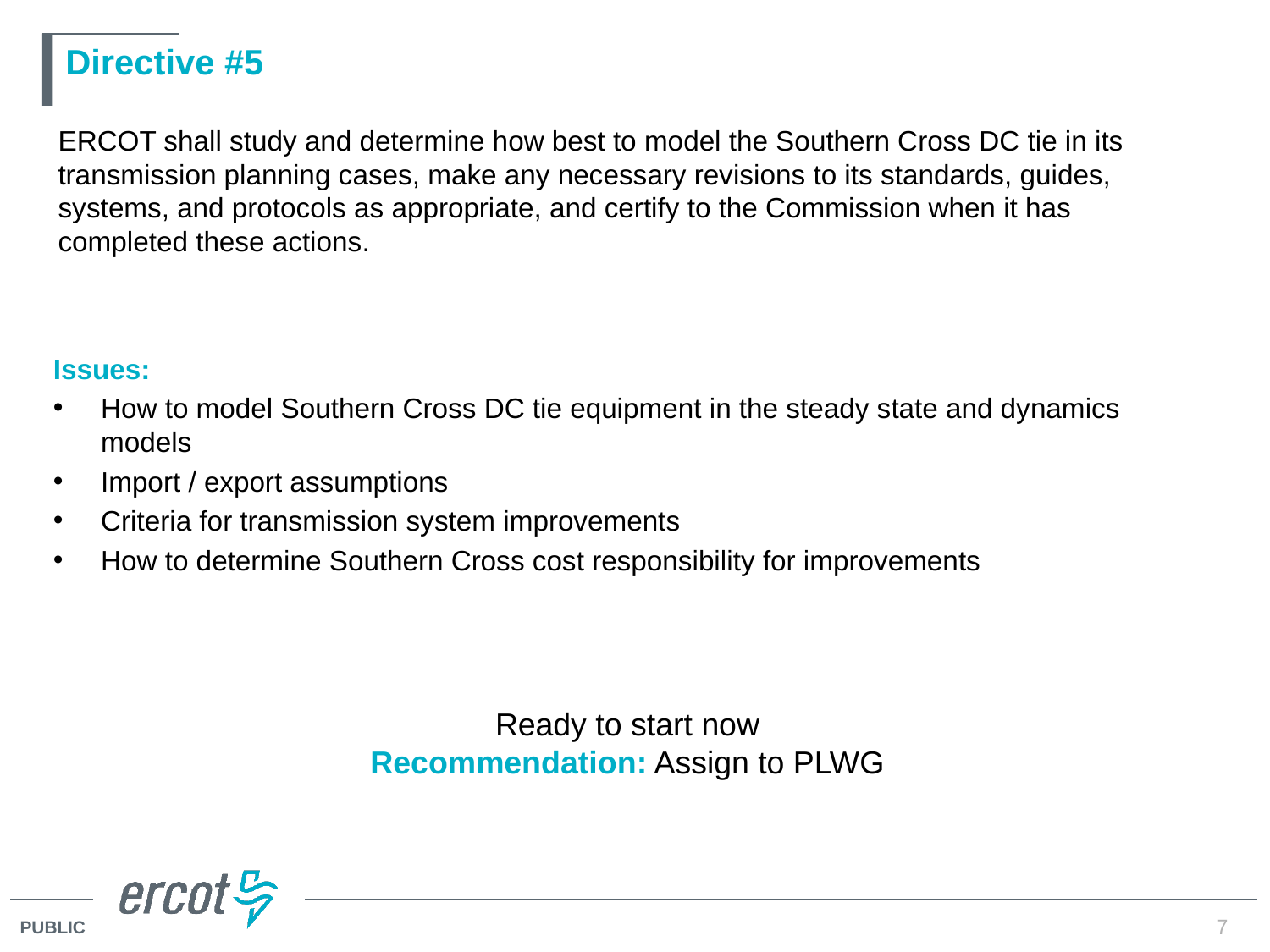

# Directive #5
ERCOT shall study and determine how best to model the Southern Cross DC tie in its transmission planning cases, make any necessary revisions to its standards, guides, systems, and protocols as appropriate, and certify to the Commission when it has completed these actions.
Issues:
How to model Southern Cross DC tie equipment in the steady state and dynamics models
Import / export assumptions
Criteria for transmission system improvements
How to determine Southern Cross cost responsibility for improvements

Ready to start now
Recommendation: Assign to PLWG
7